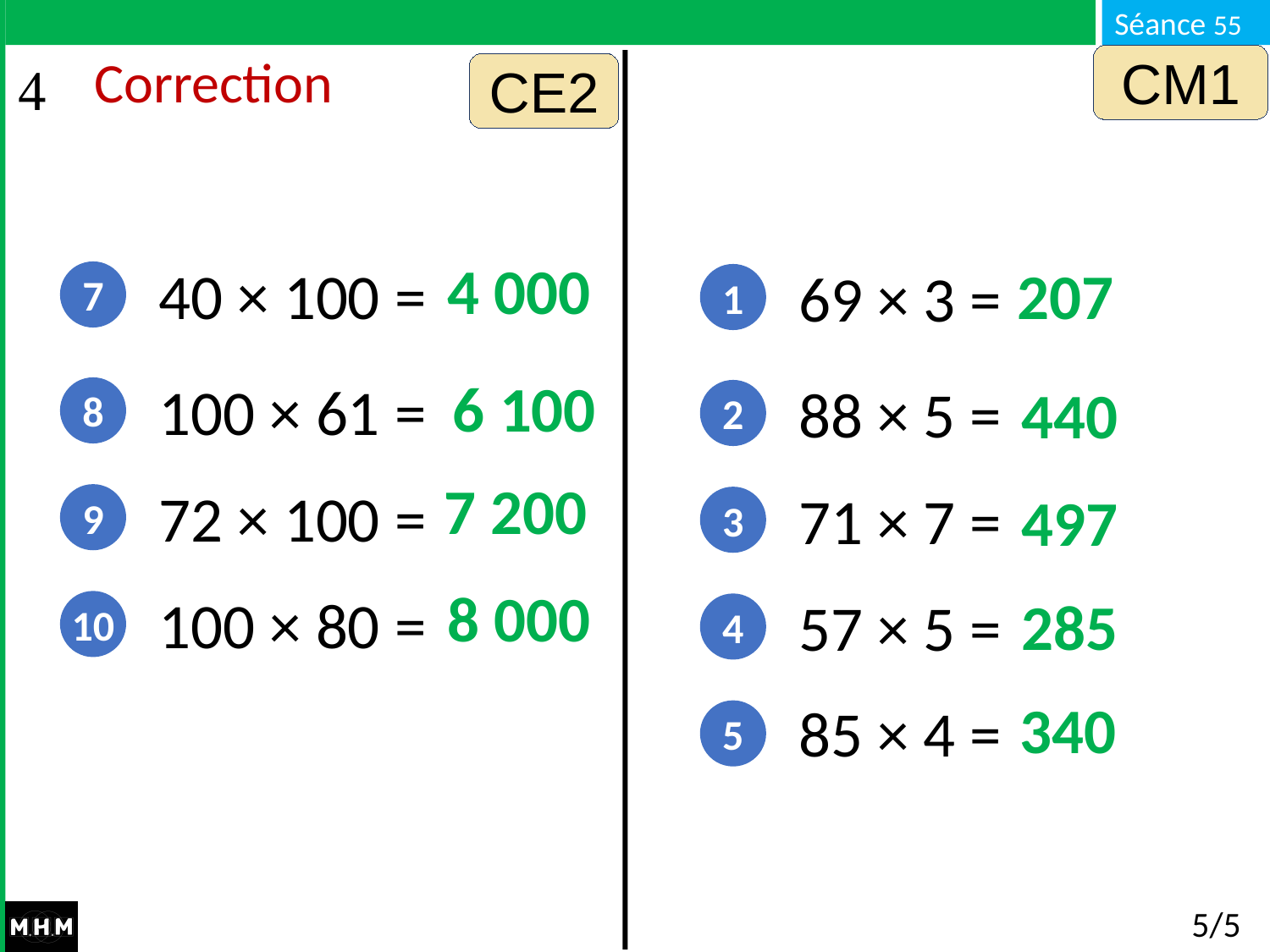

CM1
# Correction

CE2
4 000
40 × 100 = …
207
69 × 3 = …
7
1
6 100
100 × 61 = …
88 × 5 = …
440
8
2
7 200
72 × 100 = …
71 × 7 = …
497
9
3
8 000
100 × 80 = …
285
57 × 5 = …
10
4
340
85 × 4 = …
5
5/5